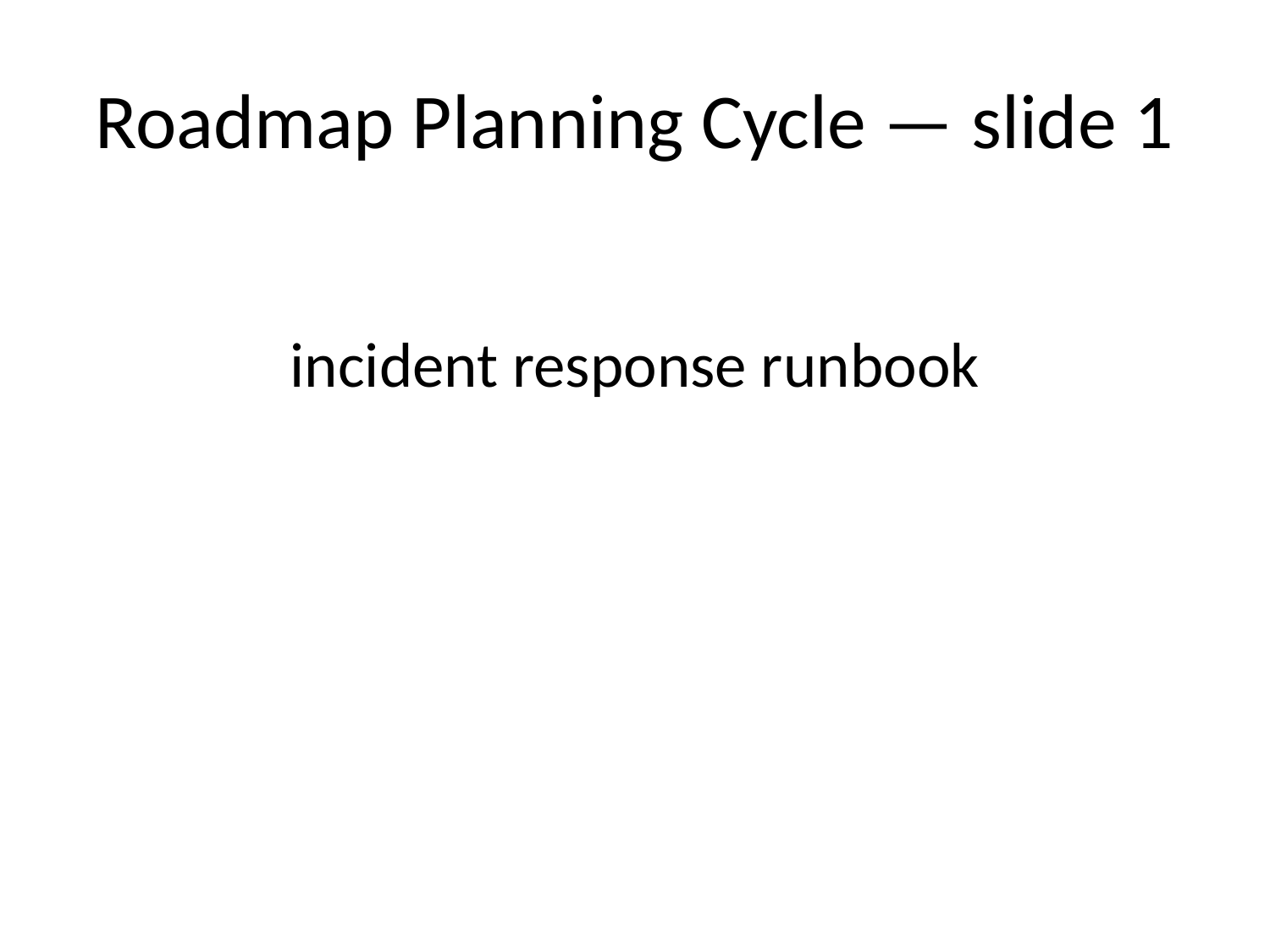

# Roadmap Planning Cycle — slide 1
incident response runbook